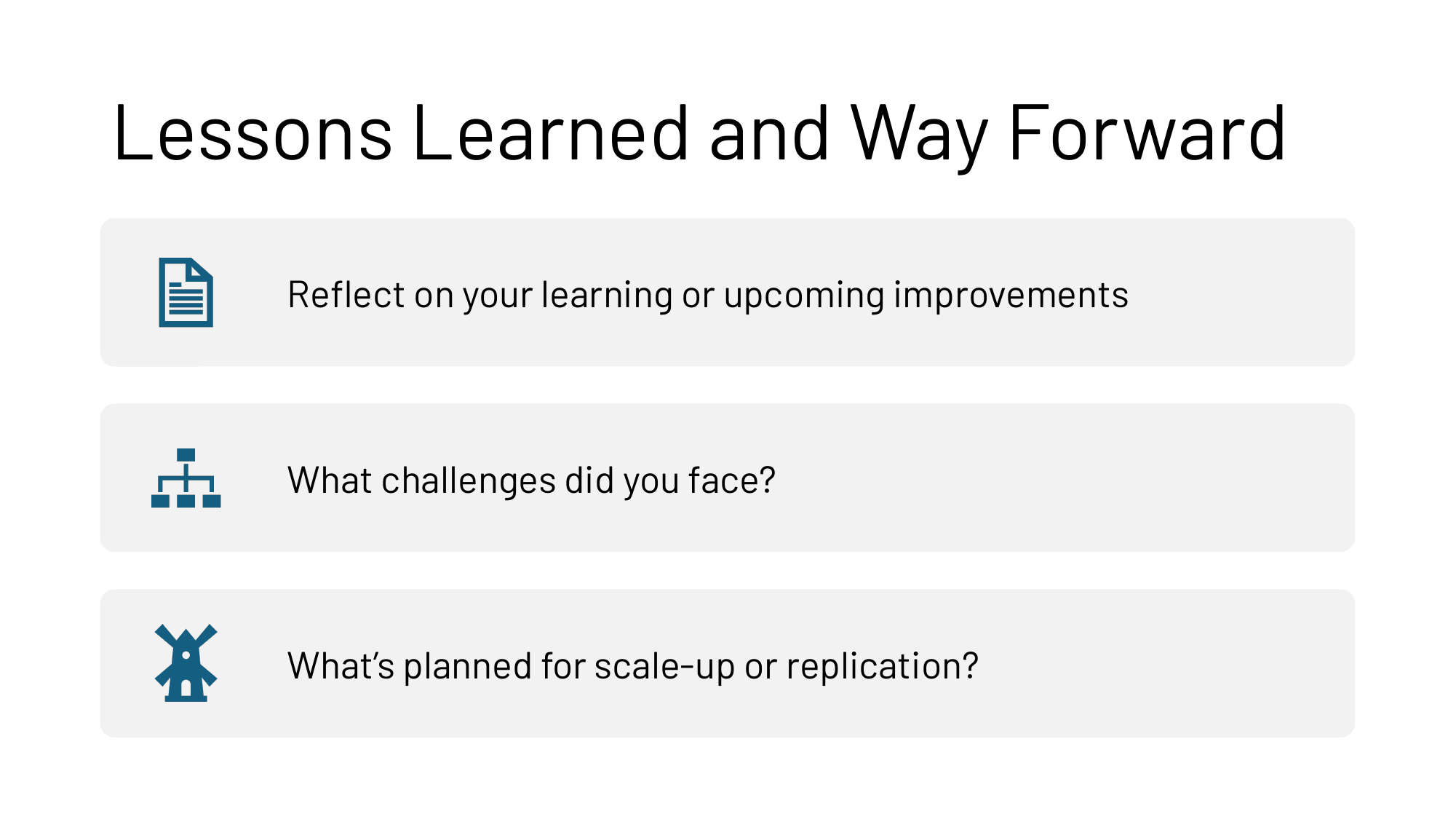

# Lessons Learned and Way Forward
Reflect on your learning or upcoming improvements
What challenges did you face?
What’s planned for scale-up or replication?